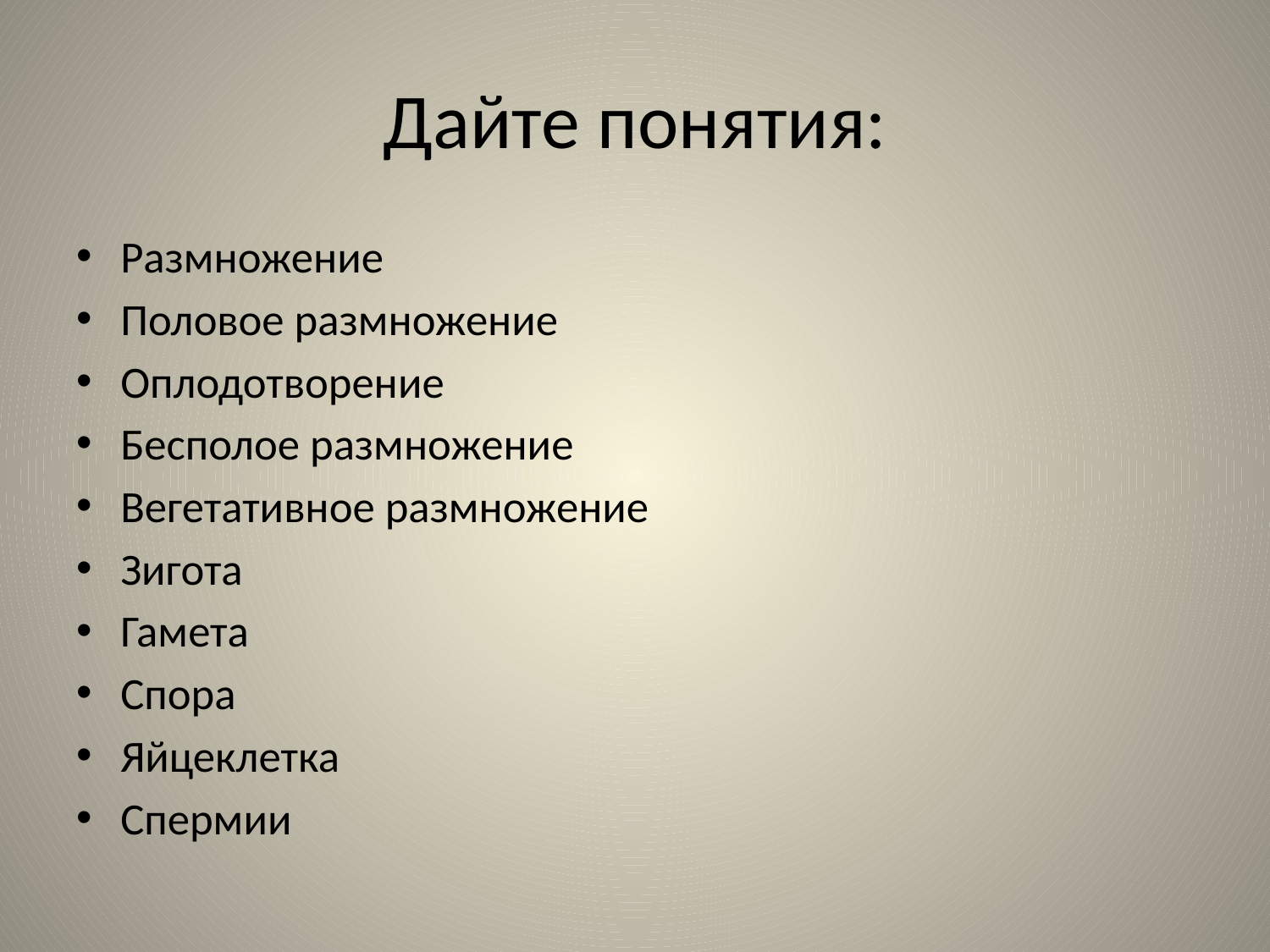

# Дайте понятия:
Размножение
Половое размножение
Оплодотворение
Бесполое размножение
Вегетативное размножение
Зигота
Гамета
Спора
Яйцеклетка
Спермии